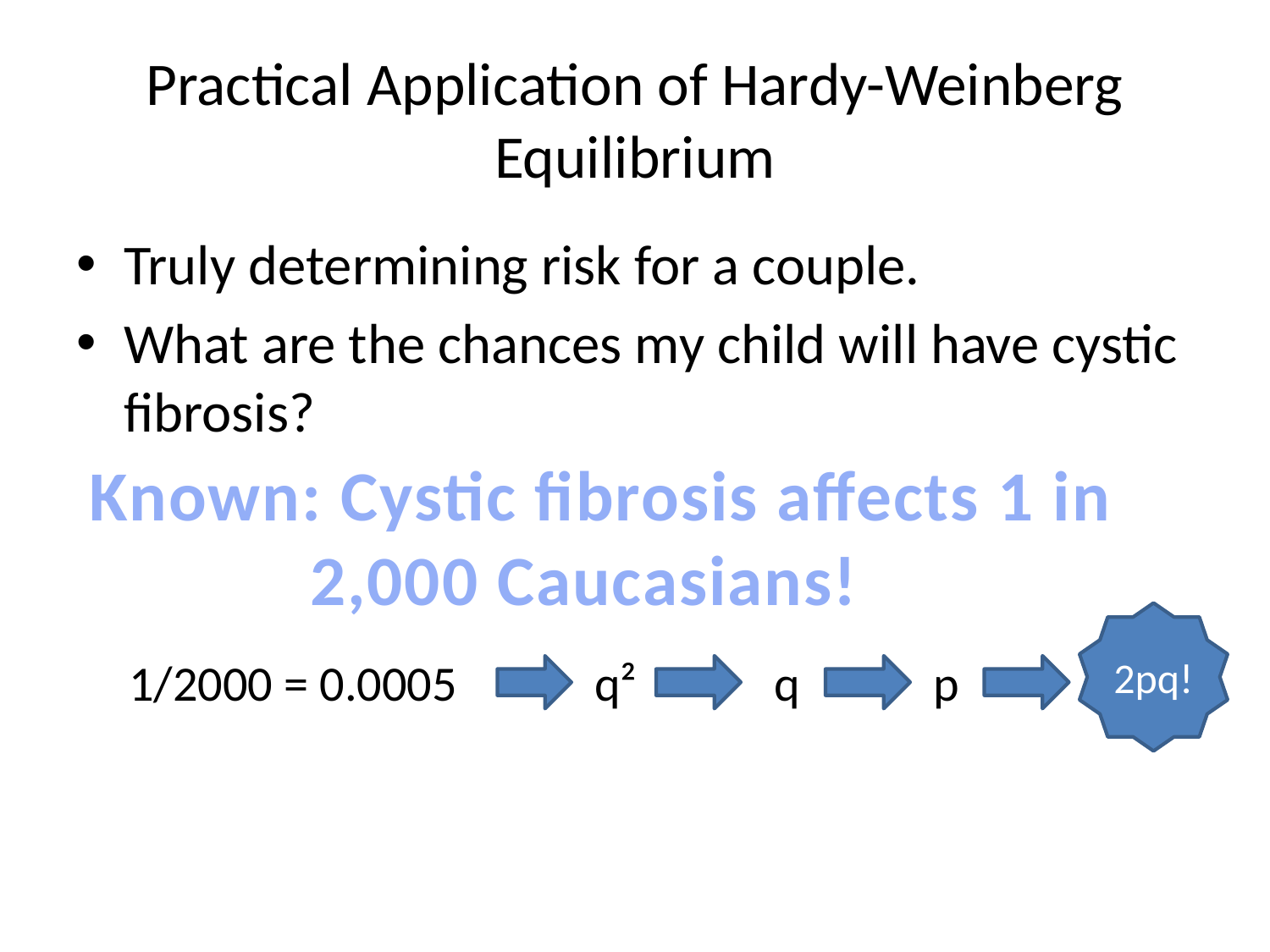

# Practical Application of Hardy-Weinberg Equilibrium
Truly determining risk for a couple.
What are the chances my child will have cystic fibrosis?

Known: Cystic fibrosis affects 1 in 2,000 Caucasians!
2pq!
1/2000 = 0.0005
q²
q
p